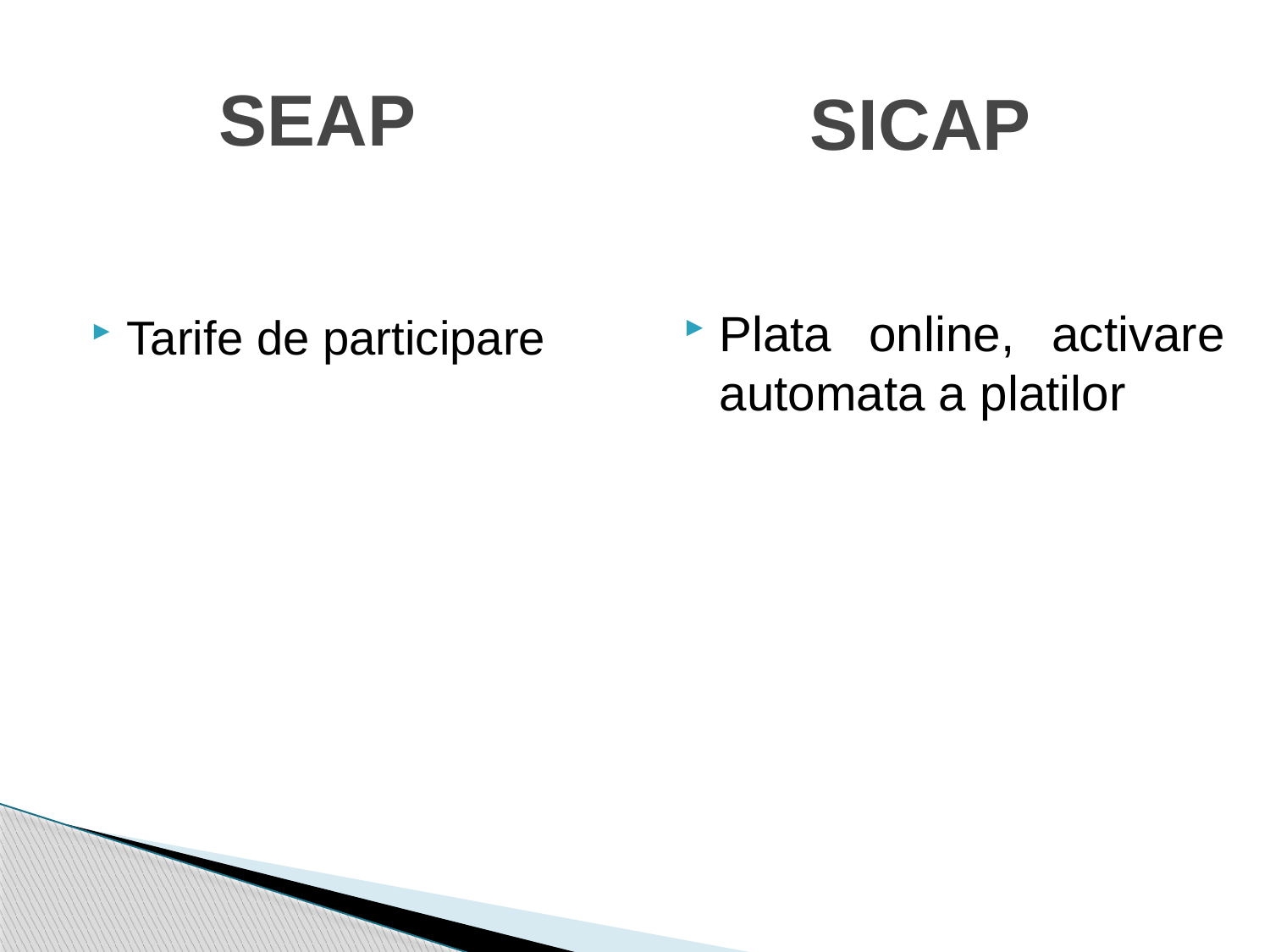

# SEAP
SICAP
Plata online, activare automata a platilor
Tarife de participare